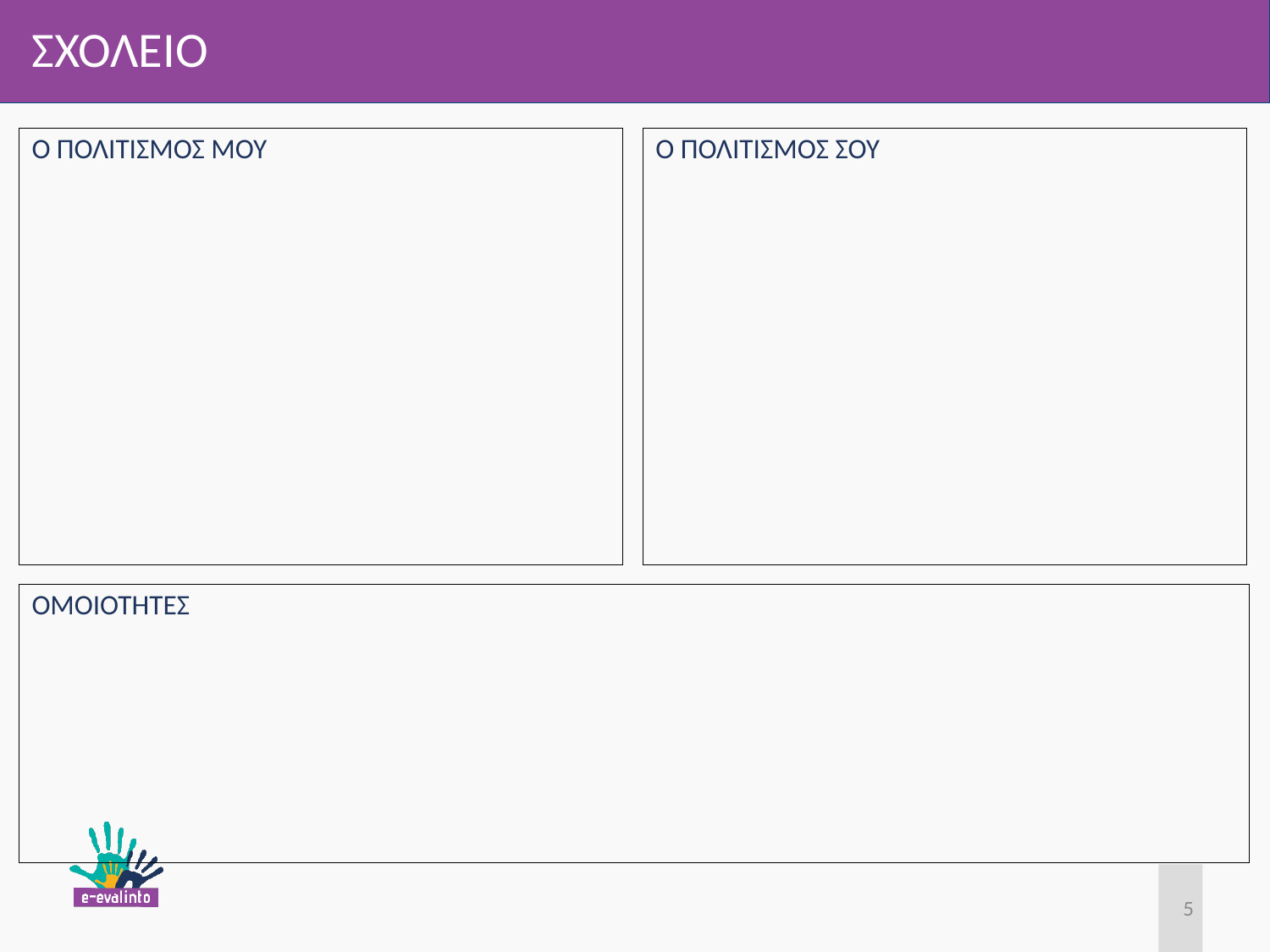

# ΣΧΟΛΕΙΟ
Ο ΠΟΛΙΤΙΣΜΟΣ ΜΟΥ
Ο ΠΟΛΙΤΙΣΜΟΣ ΣΟΥ
ΟΜΟΙΟΤΗΤΕΣ
5